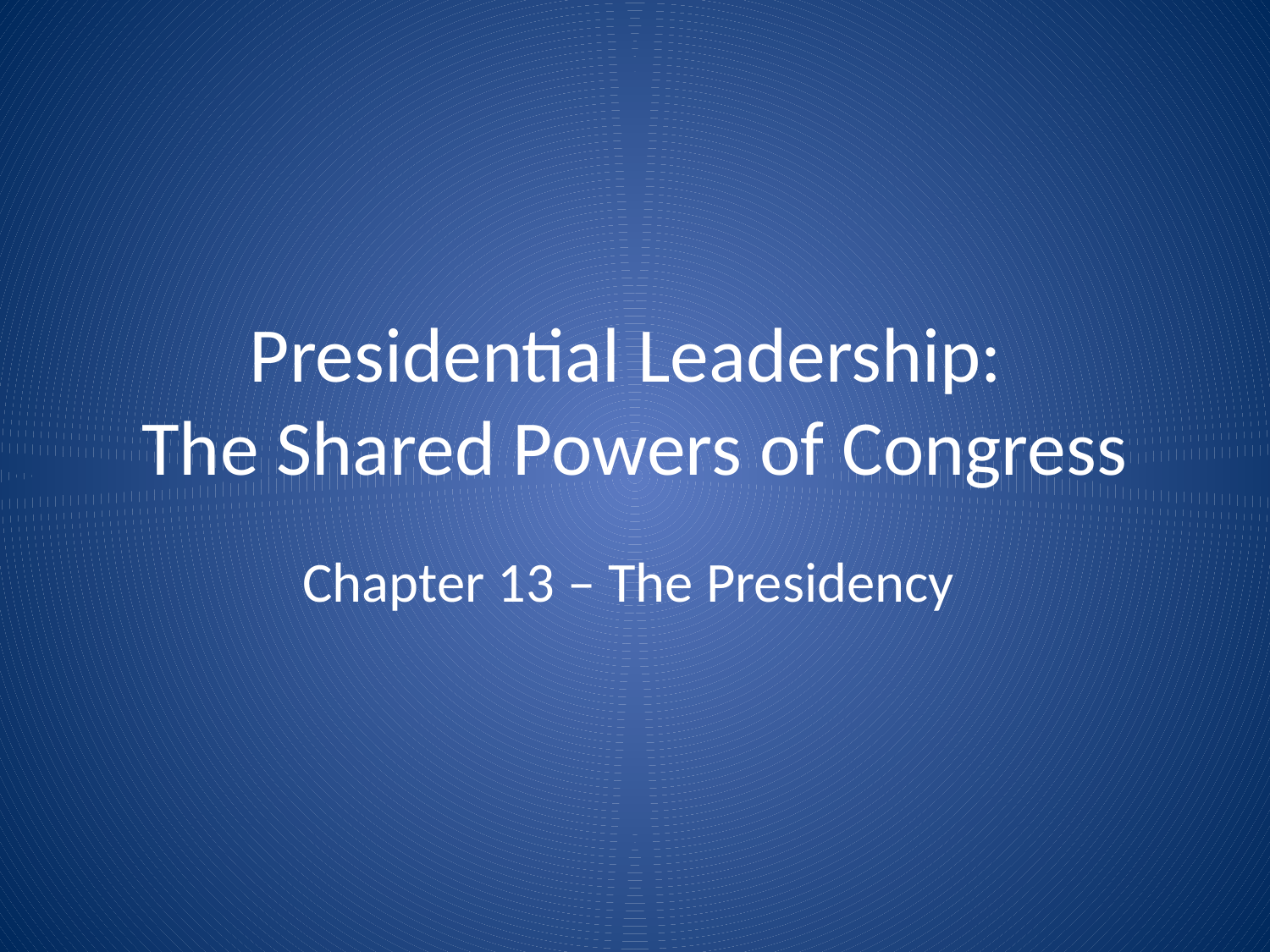

# Presidential Leadership: The Shared Powers of Congress
Chapter 13 – The Presidency